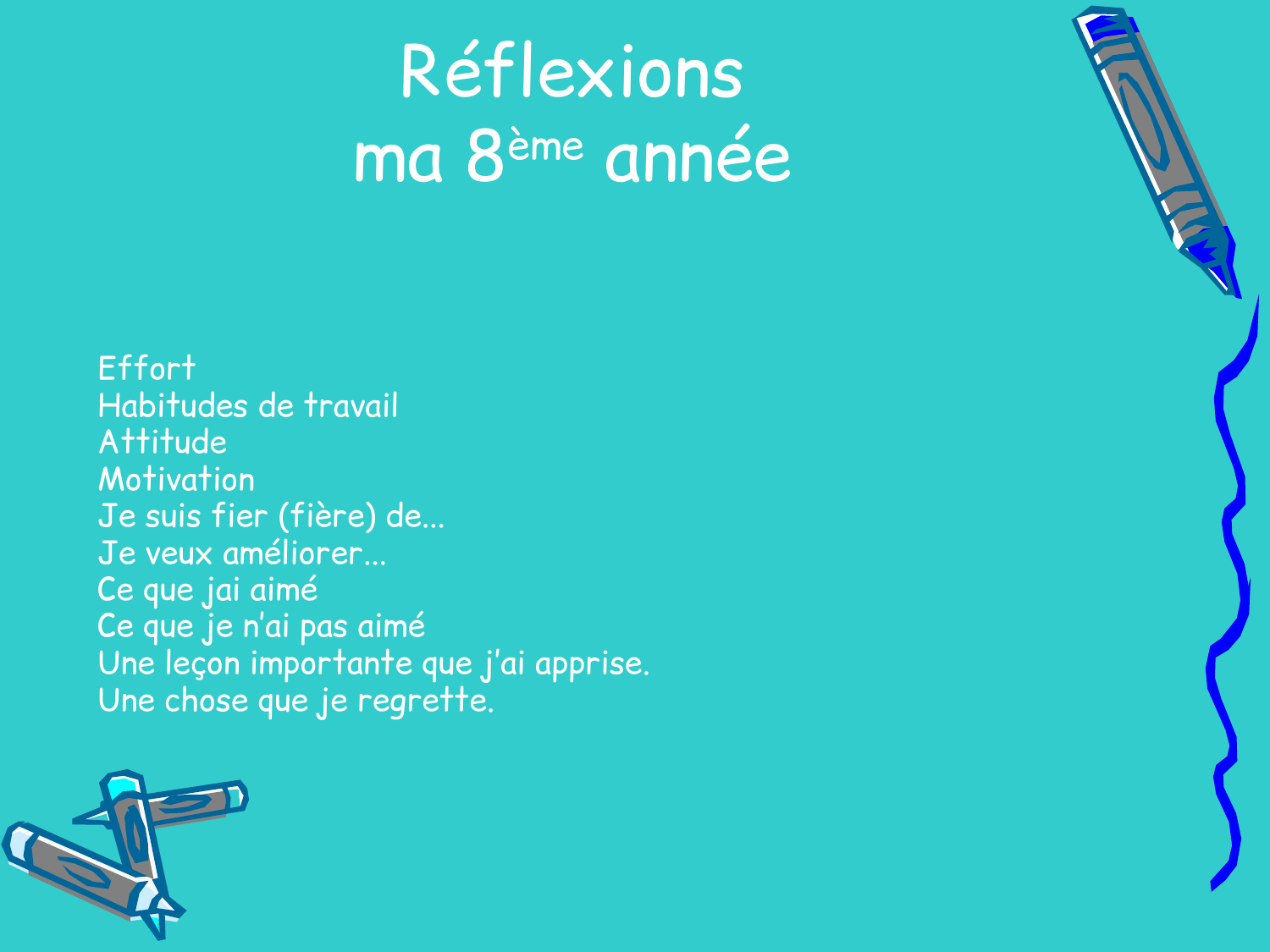

# Réflexions ma 8ème année
Effort
Habitudes de travail
Attitude
Motivation
Je suis fier (fière) de...
Je veux améliorer...
Ce que jai aimé
Ce que je n’ai pas aimé
Une leçon importante que j’ai apprise.
Une chose que je regrette.